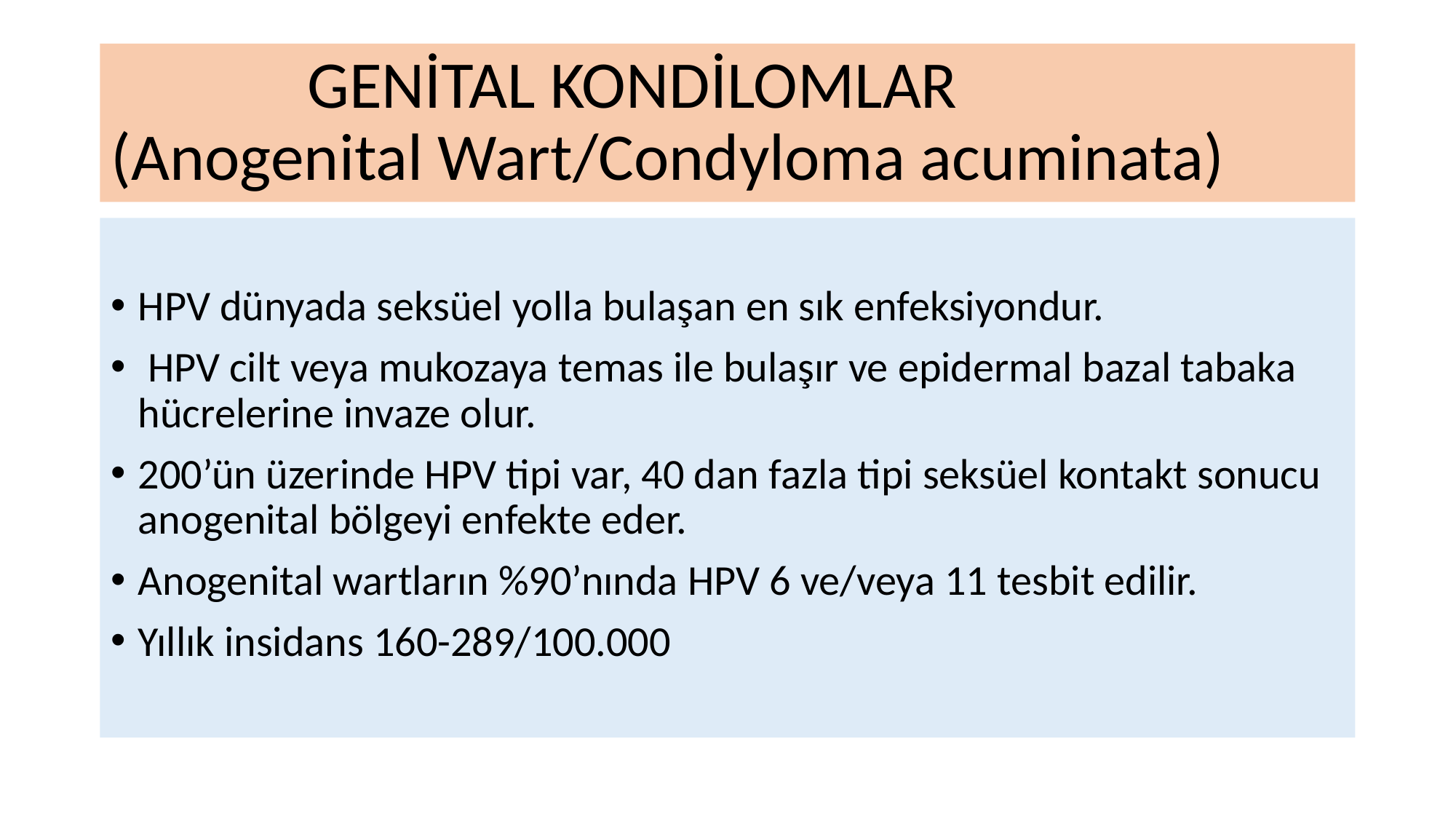

# GENİTAL KONDİLOMLAR (Anogenital Wart/Condyloma acuminata)

HPV dünyada seksüel yolla bulaşan en sık enfeksiyondur.
 HPV cilt veya mukozaya temas ile bulaşır ve epidermal bazal tabaka hücrelerine invaze olur.
200’ün üzerinde HPV tipi var, 40 dan fazla tipi seksüel kontakt sonucu  anogenital bölgeyi enfekte eder.
Anogenital wartların %90’nında HPV 6 ve/veya 11 tesbit edilir.
Yıllık insidans 160-289/100.000